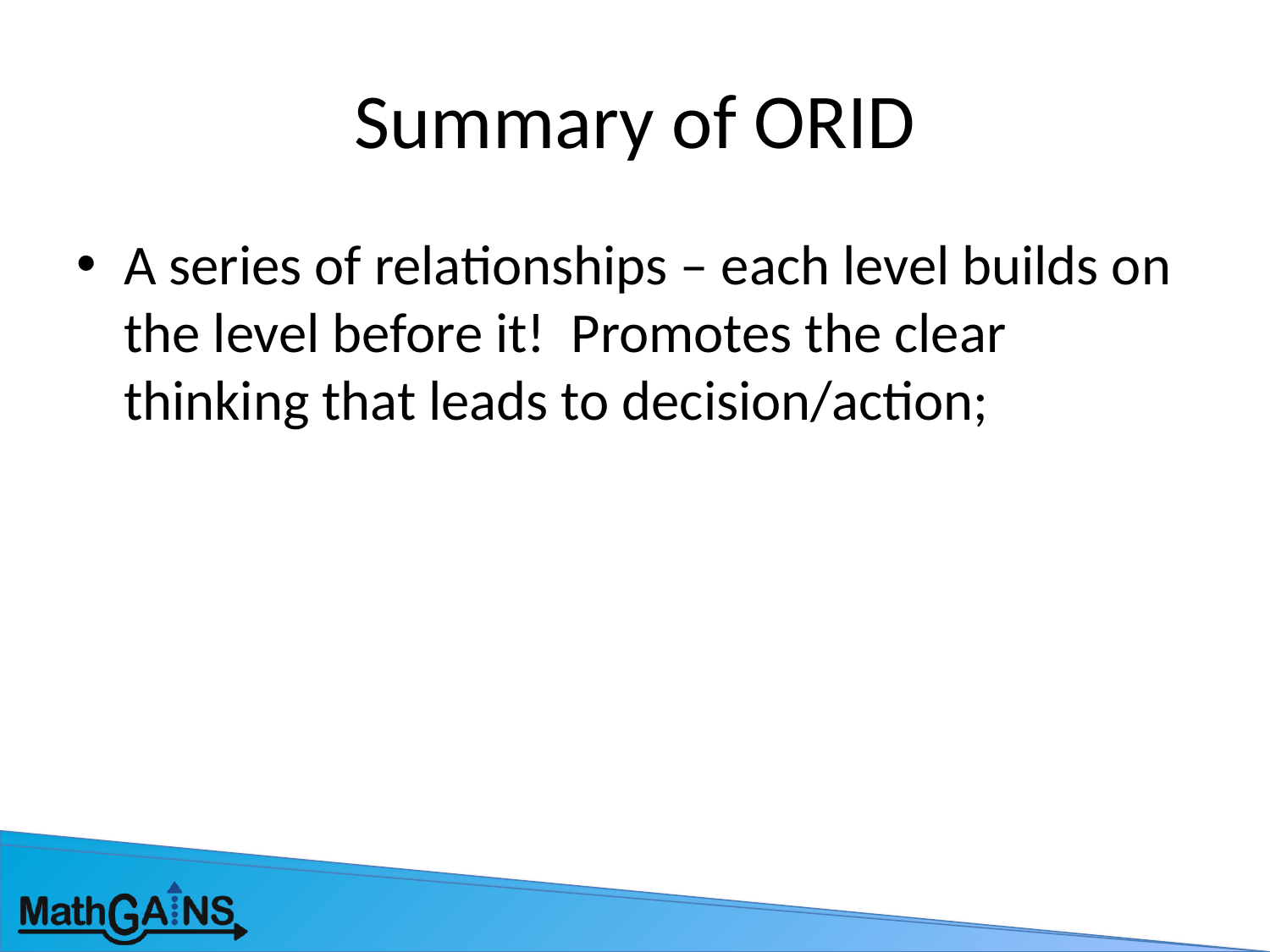

# Summary of ORID
A series of relationships – each level builds on the level before it!  Promotes the clear thinking that leads to decision/action;